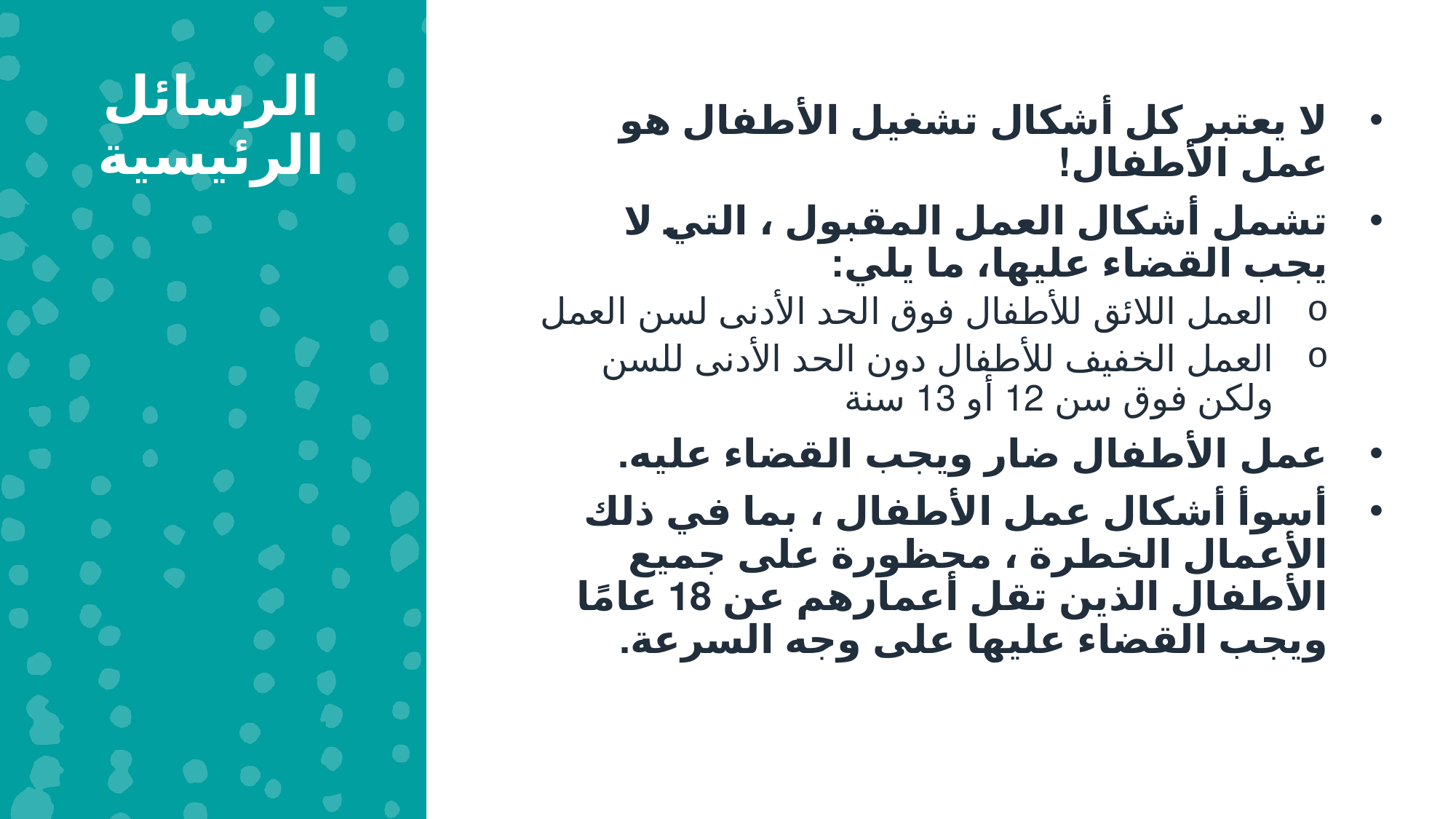

الرسائل الرئيسية
لا يعتبر كل أشكال تشغيل الأطفال هو عمل الأطفال!
تشمل أشكال العمل المقبول ، التي لا يجب القضاء عليها، ما يلي:
العمل اللائق للأطفال فوق الحد الأدنى لسن العمل
العمل الخفيف للأطفال دون الحد الأدنى للسن ولكن فوق سن 12 أو 13 سنة
عمل الأطفال ضار ويجب القضاء عليه.
أسوأ أشكال عمل الأطفال ، بما في ذلك الأعمال الخطرة ، محظورة على جميع الأطفال الذين تقل أعمارهم عن 18 عامًا ويجب القضاء عليها على وجه السرعة.